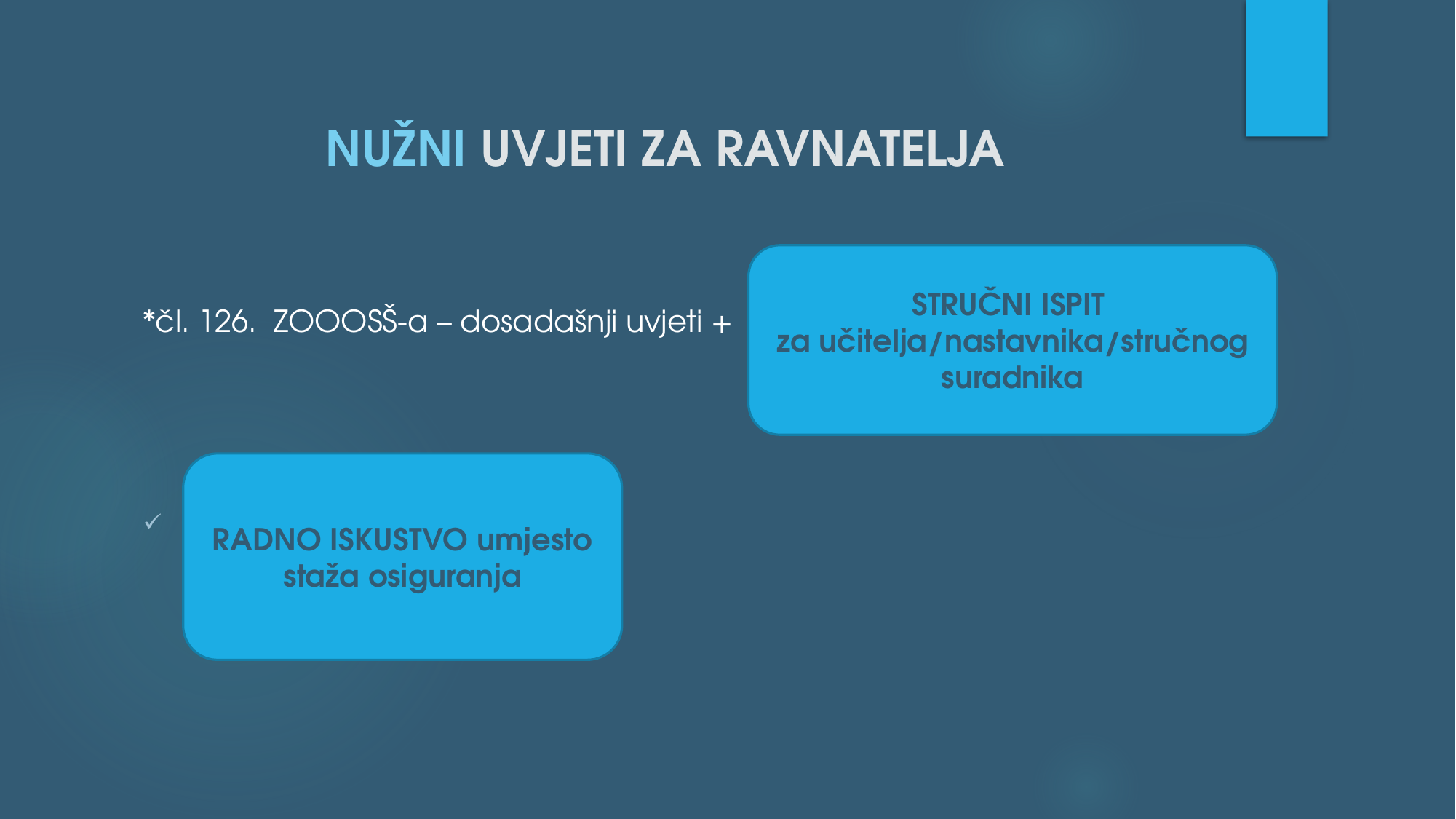

# NUŽNI UVJETI ZA RAVNATELJA

*čl. 126.  ZOOOSŠ-a – dosadašnji uvjeti +

osiguranja

STRUČNI ISPIT
za učitelja/nastavnika/stručnog suradnika
RADNO ISKUSTVO umjesto staža osiguranja